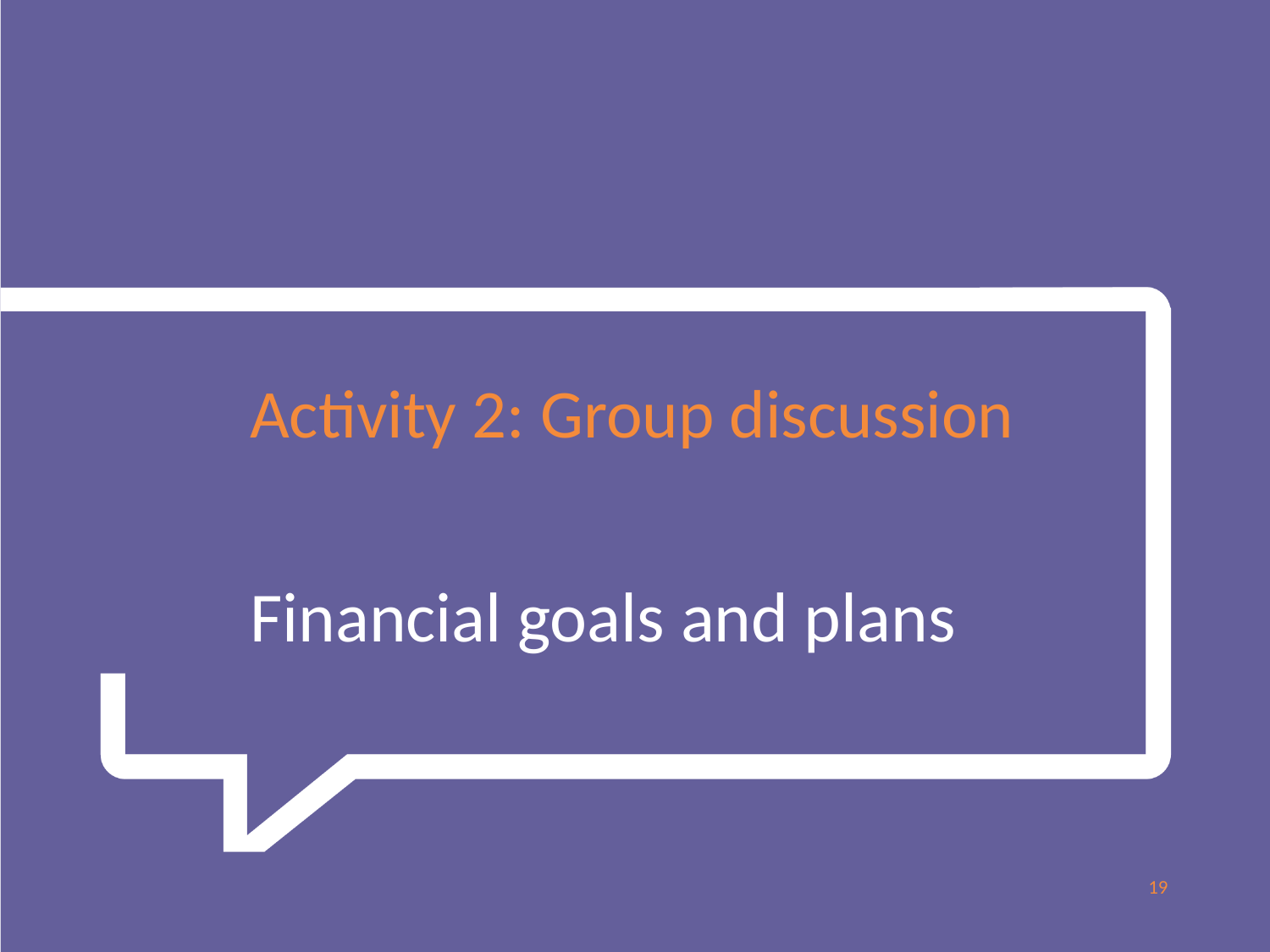

Activity 2: Group discussion
Financial goals and plans
19